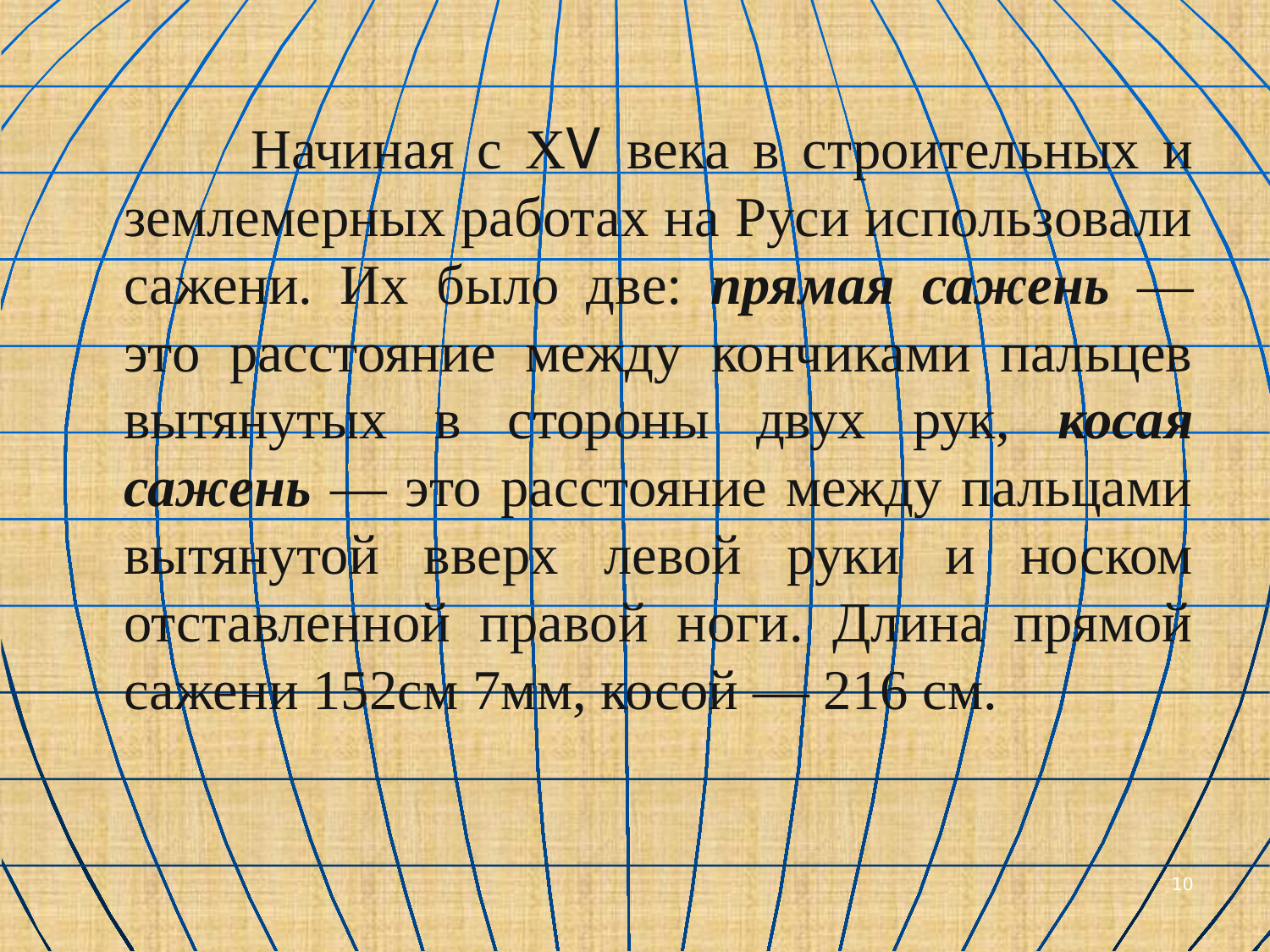

Начиная с ХV века в строительных и землемерных работах на Руси использовали сажени. Их было две: прямая сажень — это расстояние между кончиками пальцев вытянутых в стороны двух рук, косая сажень — это расстояние между пальцами вытянутой вверх левой руки и носком отставленной правой ноги. Длина прямой сажени 152см 7мм, косой — 216 см.
10